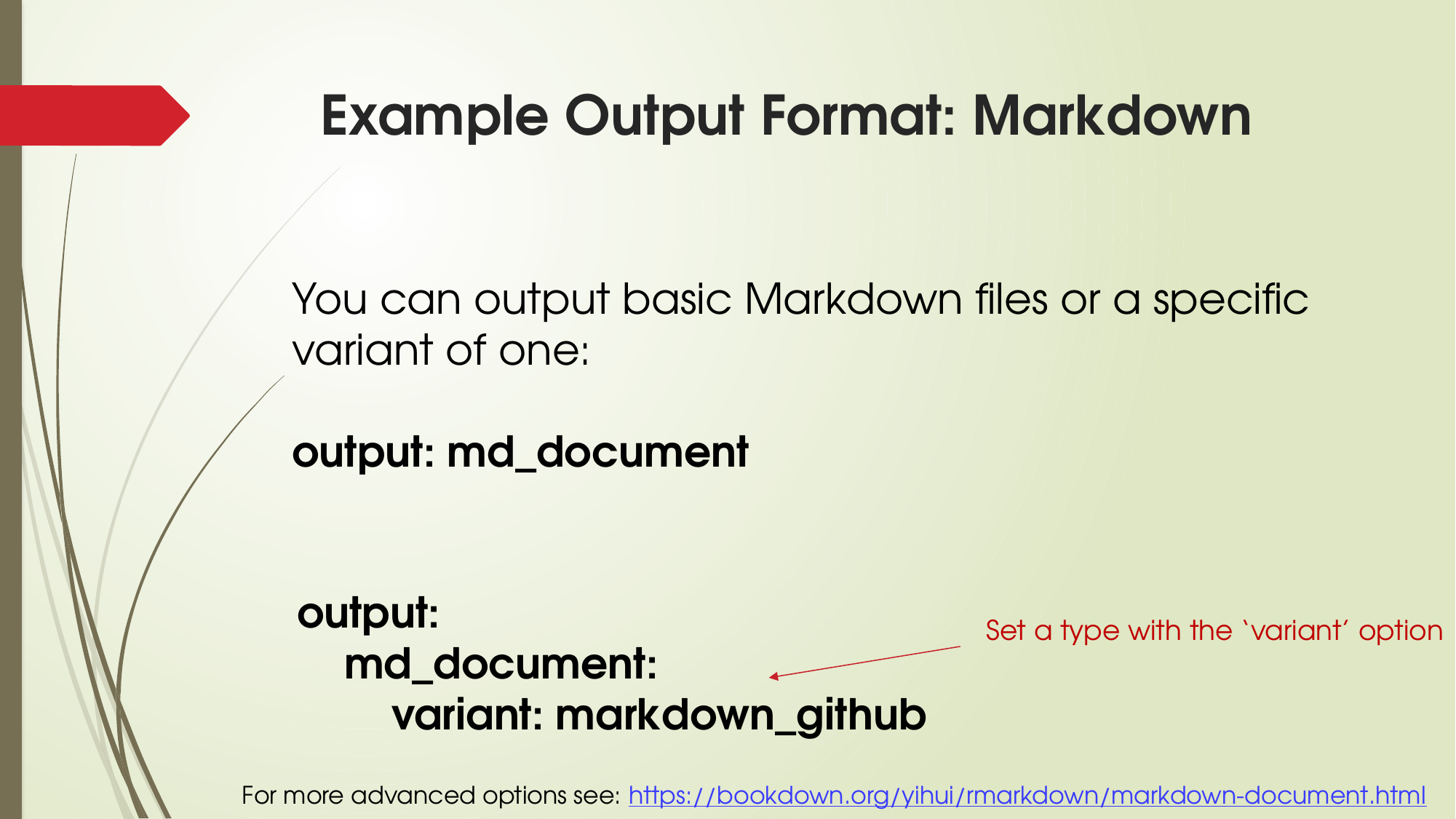

# Example Output Format: Markdown
You can output basic Markdown files or a specific variant of one:

output: md_document
output:
    md_document:
        variant: markdown_github
Set a type with the ‘variant’ option
For more advanced options see: https://bookdown.org/yihui/rmarkdown/markdown-document.html